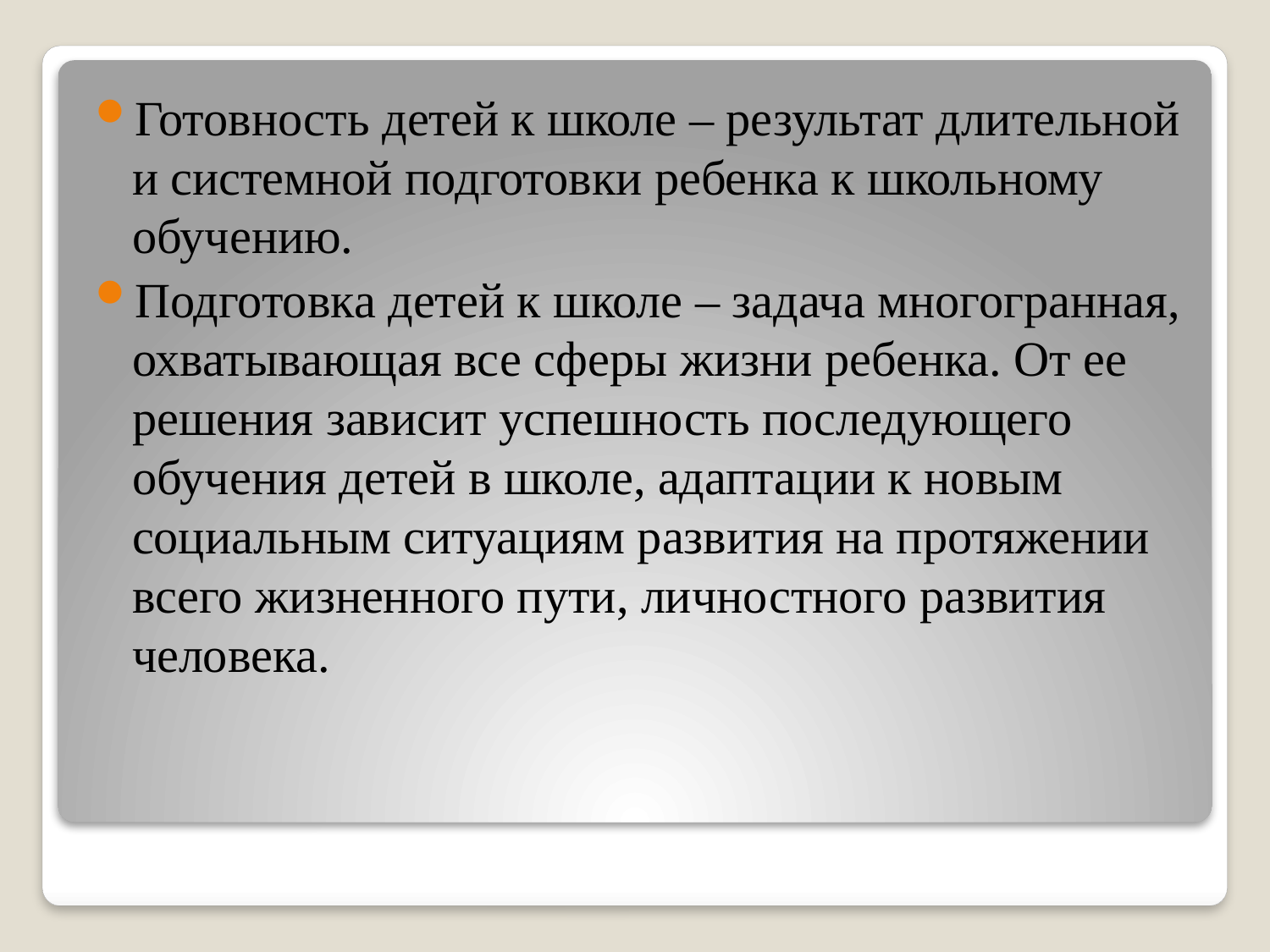

Готовность детей к школе – результат длительной и системной подготовки ребенка к школьному обучению.
Подготовка детей к школе – задача многогранная, охватывающая все сферы жизни ребенка. От ее решения зависит успешность последующего обучения детей в школе, адаптации к новым социальным ситуациям развития на протяжении всего жизненного пути, личностного развития человека.
#